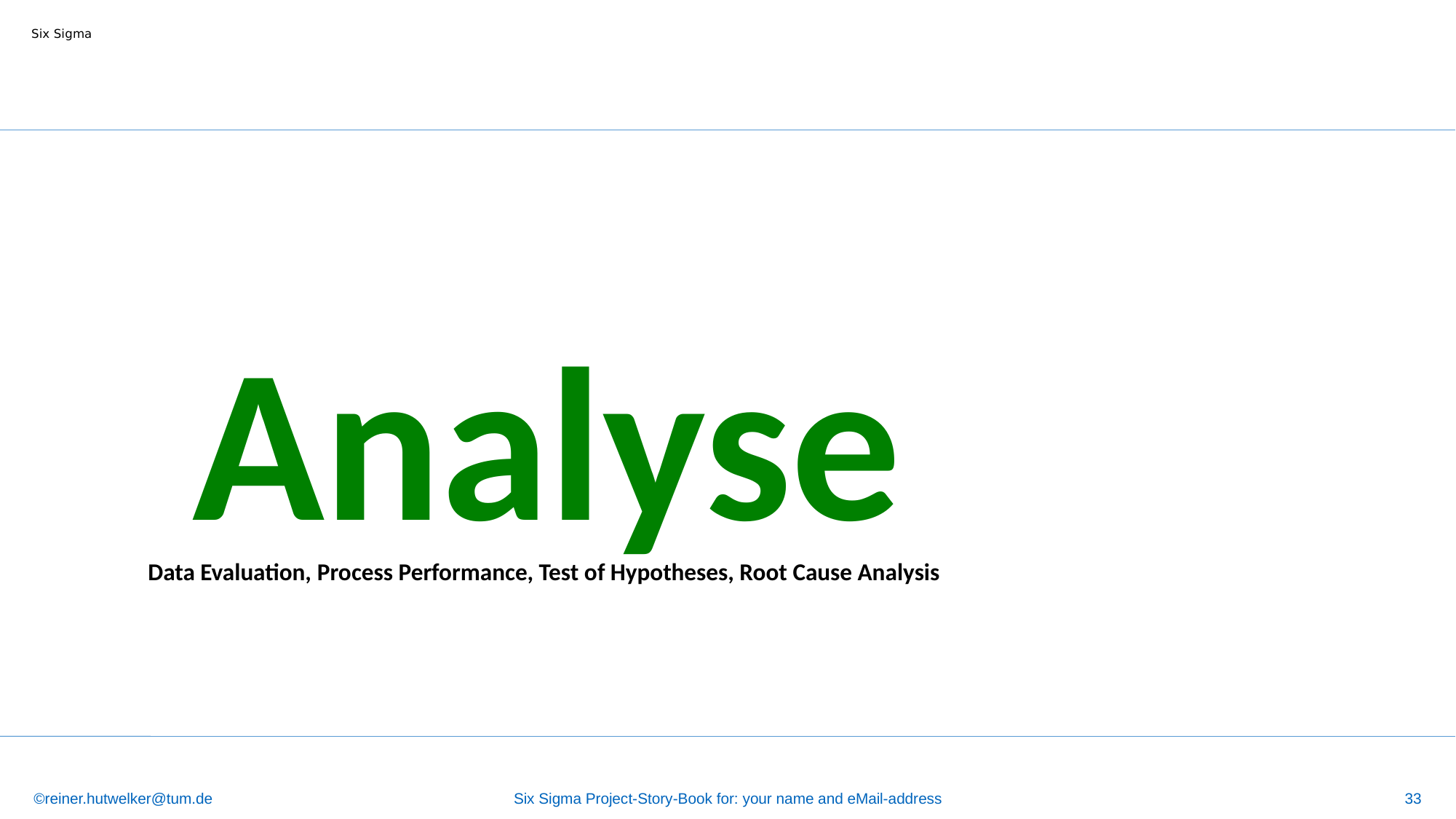

Six Sigma
Analyse
Data Evaluation, Process Performance, Test of Hypotheses, Root Cause Analysis